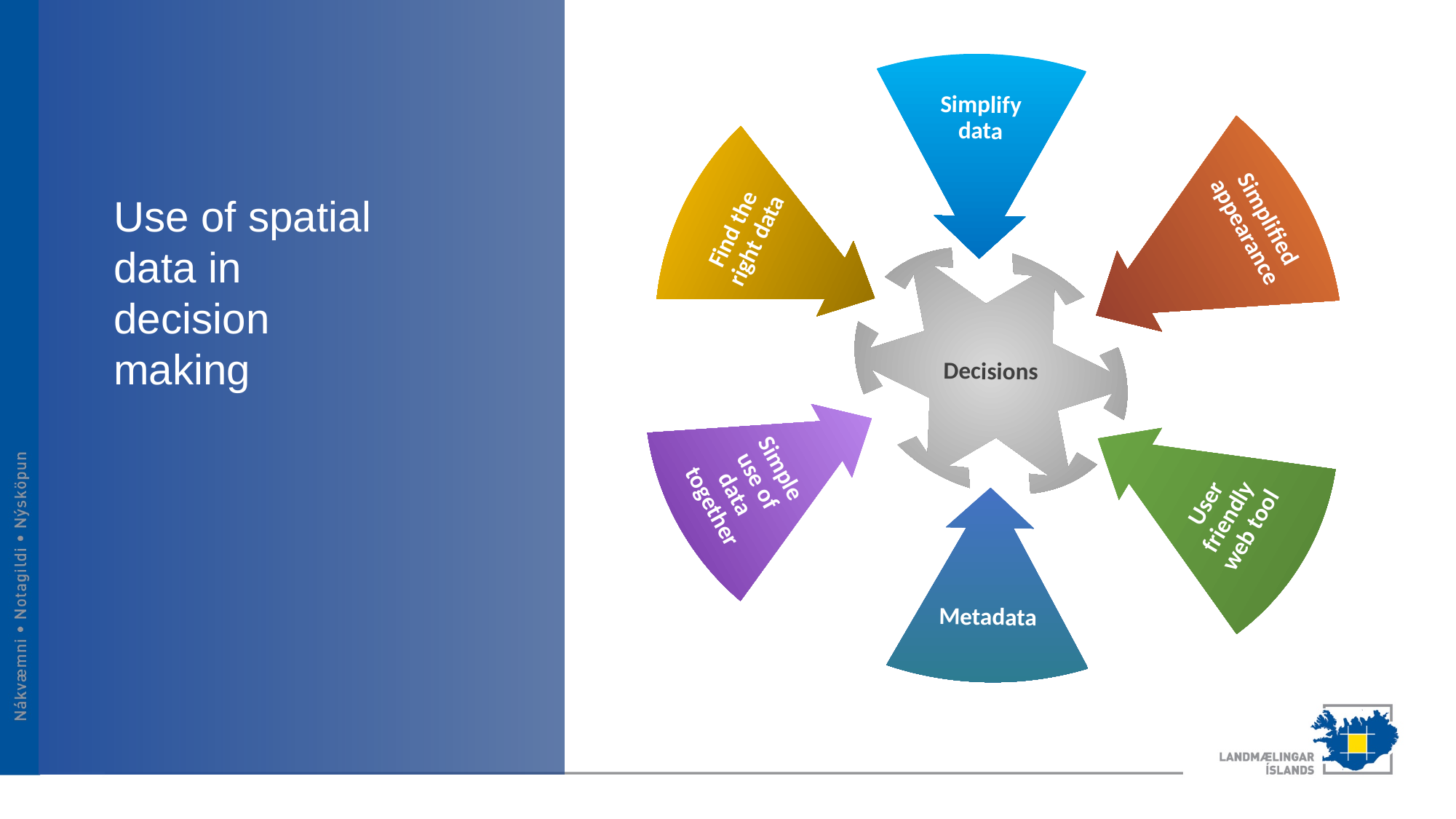

Simplify data
Simplified
appearance

Find the right data

Decisions
Simple use of data together
User friendly web tool
Metadata
Use of spatial data in decision making